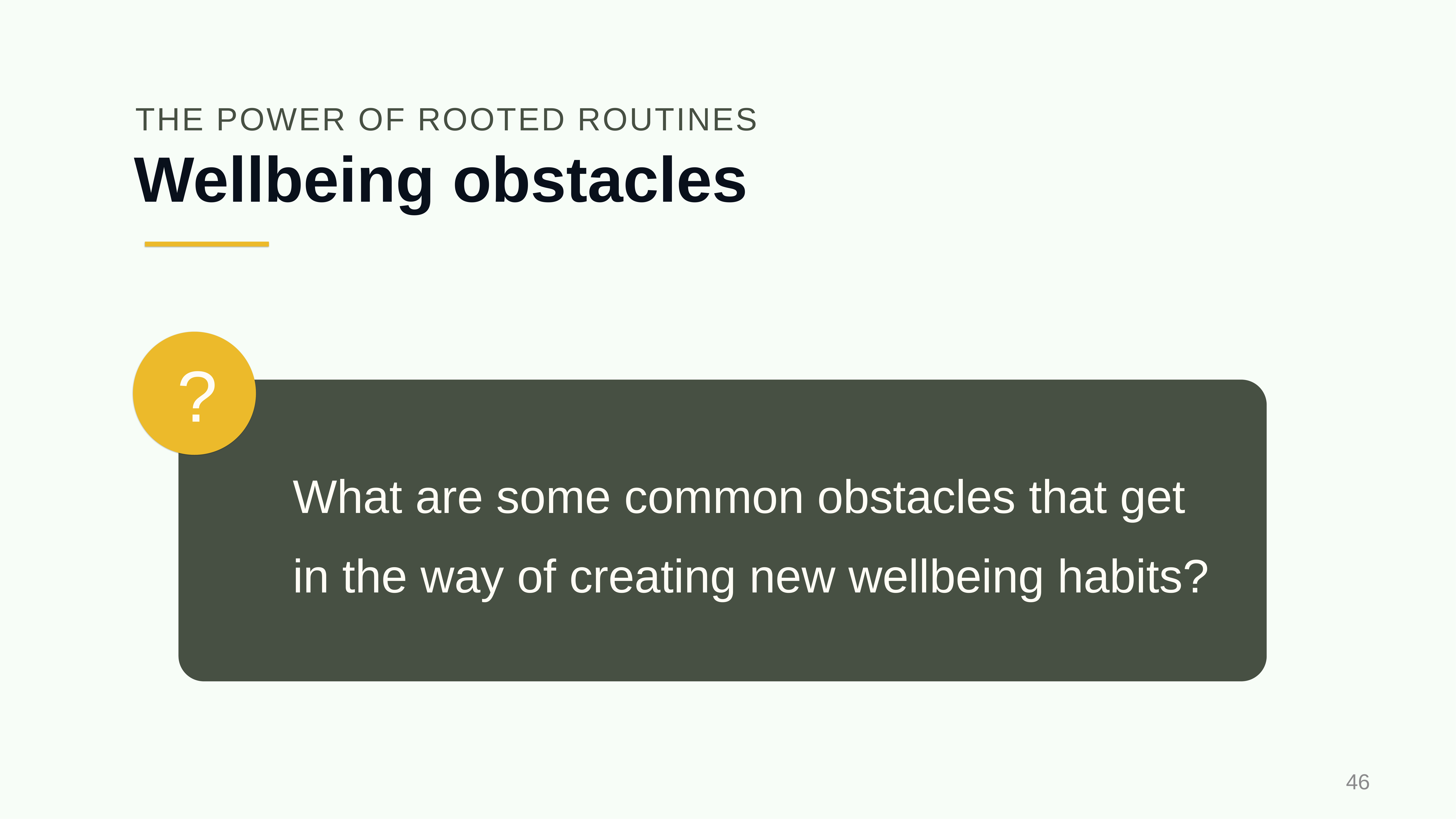

THE POWER OF ROOTED ROUTINES
# Wellbeing obstacles

?

What are some common obstacles that get
in the way of creating new wellbeing habits?
46